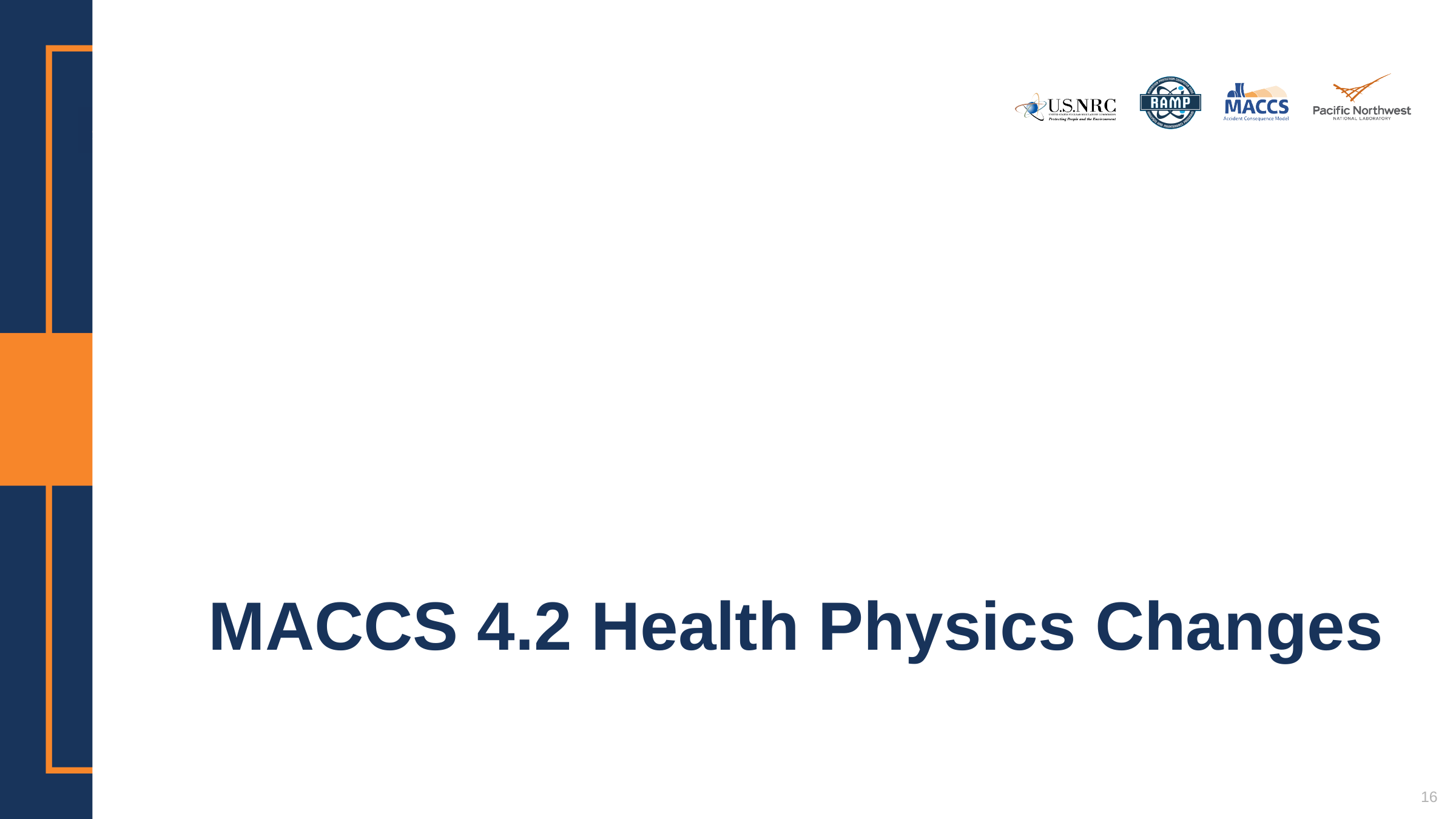

# MACCS 4.2 Health Physics Changes
16